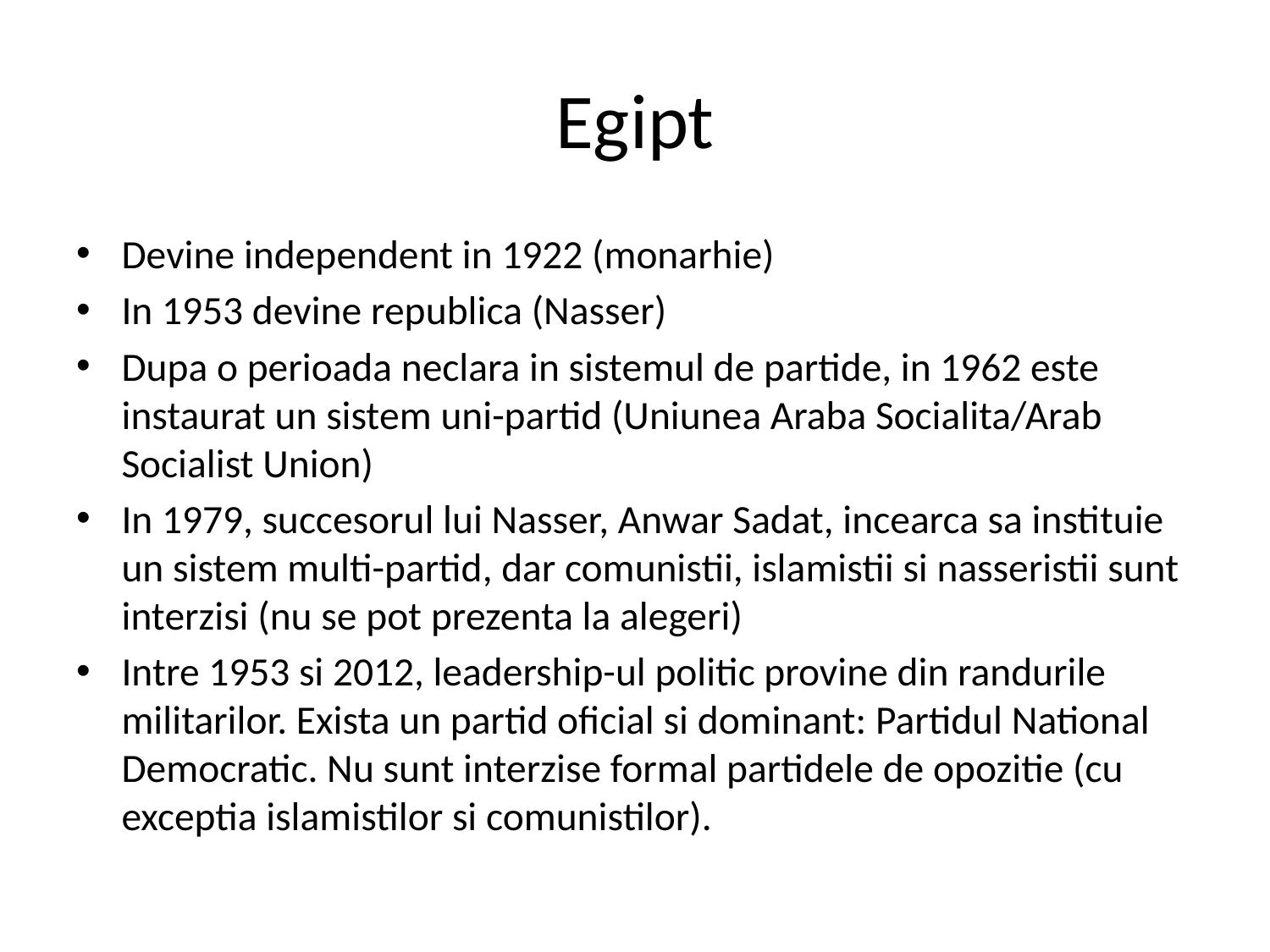

# Egipt
Devine independent in 1922 (monarhie)
In 1953 devine republica (Nasser)
Dupa o perioada neclara in sistemul de partide, in 1962 este instaurat un sistem uni-partid (Uniunea Araba Socialita/Arab Socialist Union)
In 1979, succesorul lui Nasser, Anwar Sadat, incearca sa instituie un sistem multi-partid, dar comunistii, islamistii si nasseristii sunt interzisi (nu se pot prezenta la alegeri)
Intre 1953 si 2012, leadership-ul politic provine din randurile militarilor. Exista un partid oficial si dominant: Partidul National Democratic. Nu sunt interzise formal partidele de opozitie (cu exceptia islamistilor si comunistilor).